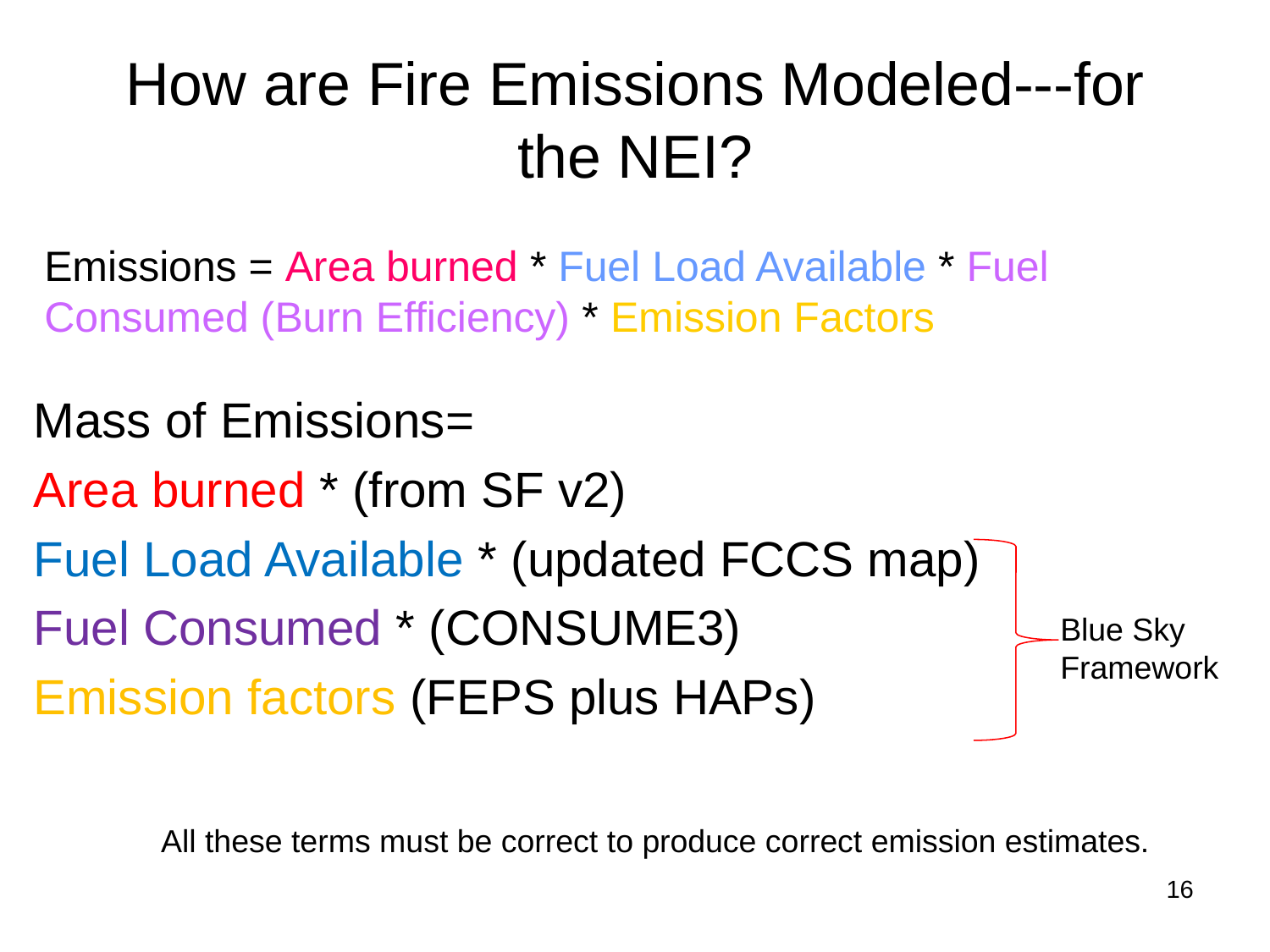

# How are Fire Emissions Modeled---for the NEI?
Emissions = Area burned * Fuel Load Available * Fuel Consumed (Burn Efficiency) * Emission Factors
Mass of Emissions=
Area burned * (from SF v2)
Fuel Load Available * (updated FCCS map)
Fuel Consumed * (CONSUME3)
Emission factors (FEPS plus HAPs)

Blue Sky
Framework
All these terms must be correct to produce correct emission estimates.
16